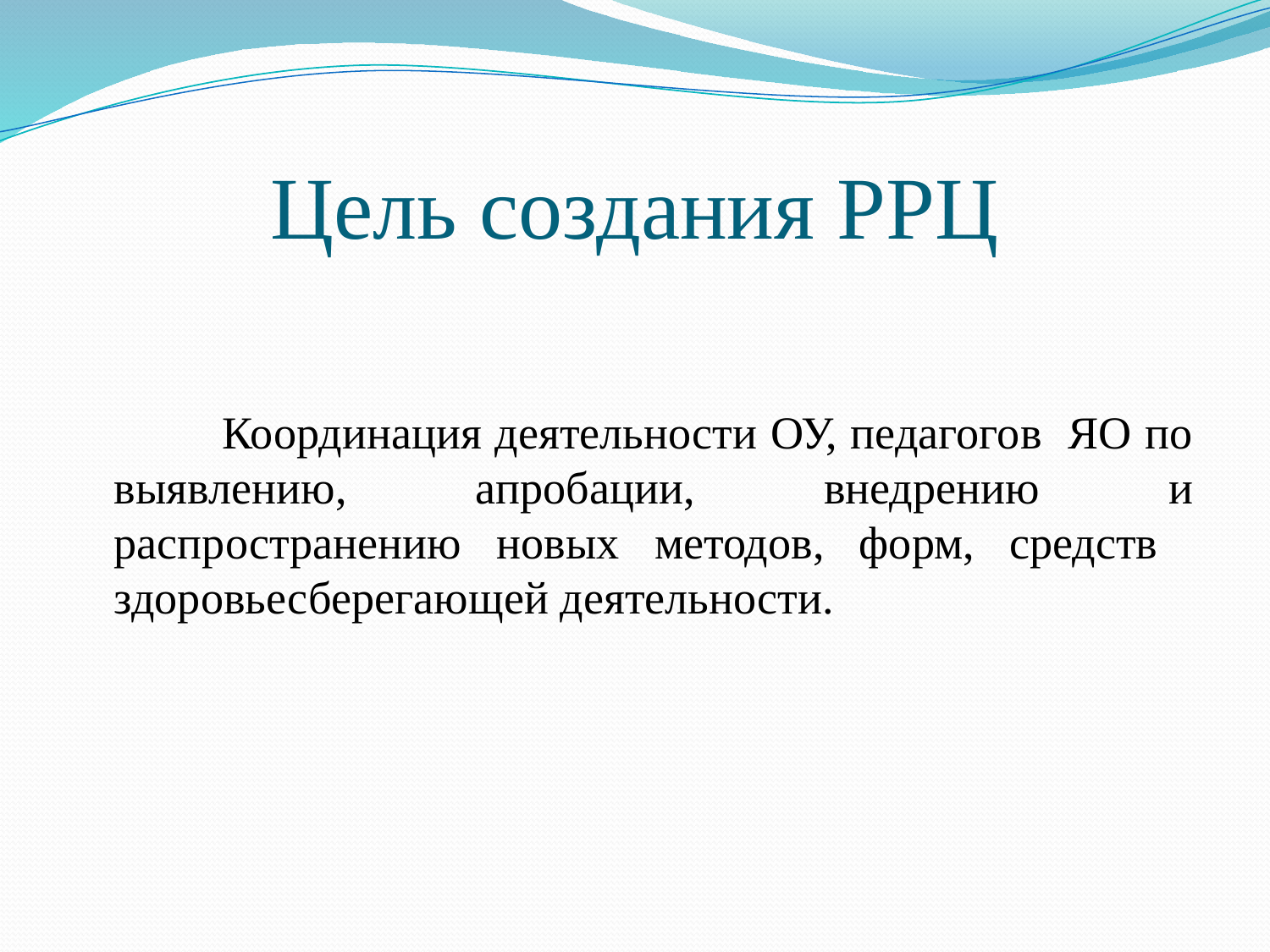

# Цель создания РРЦ

           Координация деятельности ОУ, педагогов  ЯО по выявлению, апробации, внедрению и распространению новых методов, форм, средств  здоровьесберегающей деятельности.